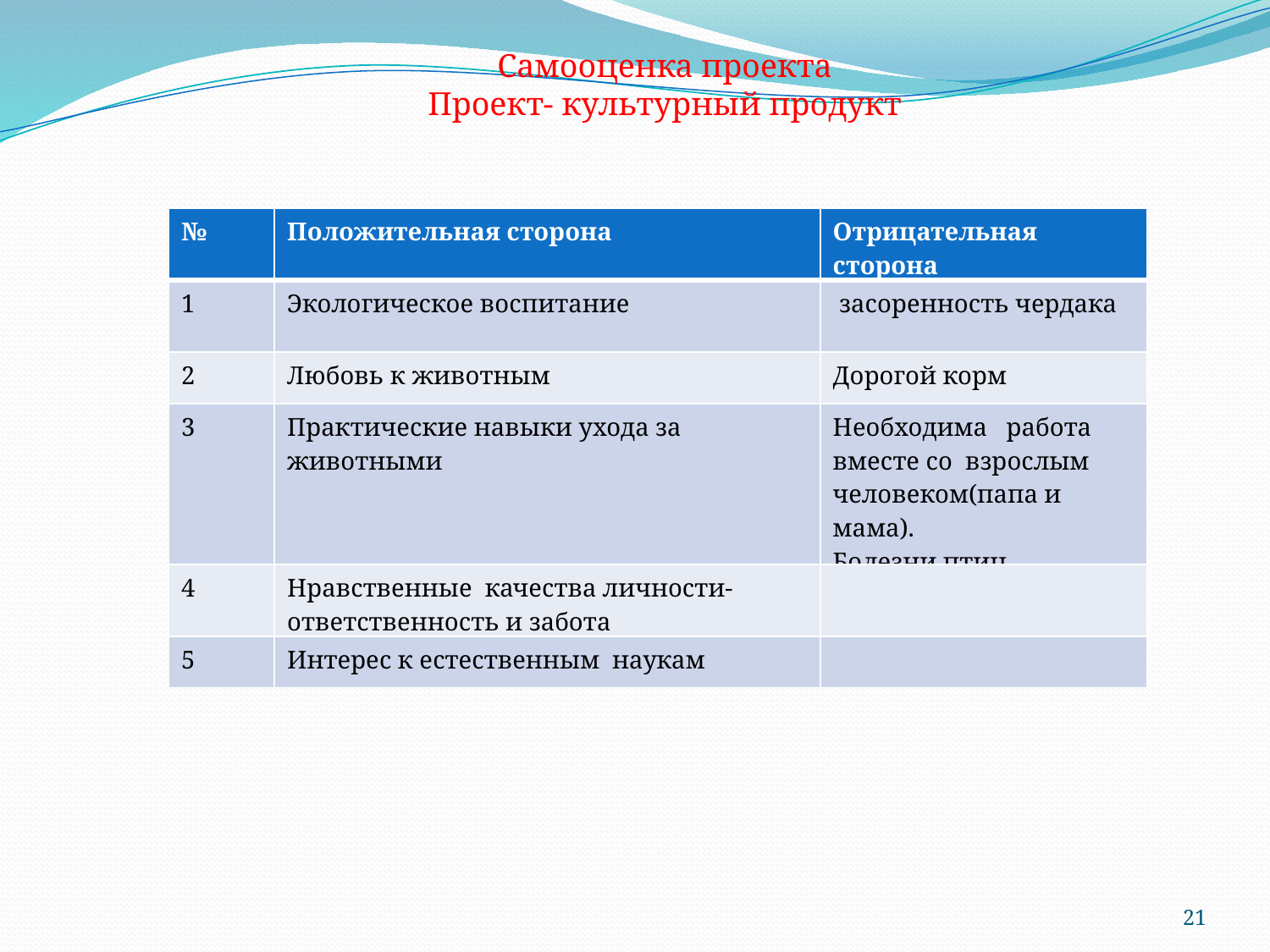

Самооценка проекта
Проект- культурный продукт

| № | Положительная сторона | Отрицательная сторона |
| --- | --- | --- |
| 1 | Экологическое воспитание | засоренность чердака |
| 2 | Любовь к животным | Дорогой корм |
| 3 | Практические навыки ухода за животными | Необходима работа вместе со взрослым человеком(папа и мама). Болезни птиц |
| 4 | Нравственные качества личности- ответственность и забота |  |
| 5 | Интерес к естественным наукам |  |
21